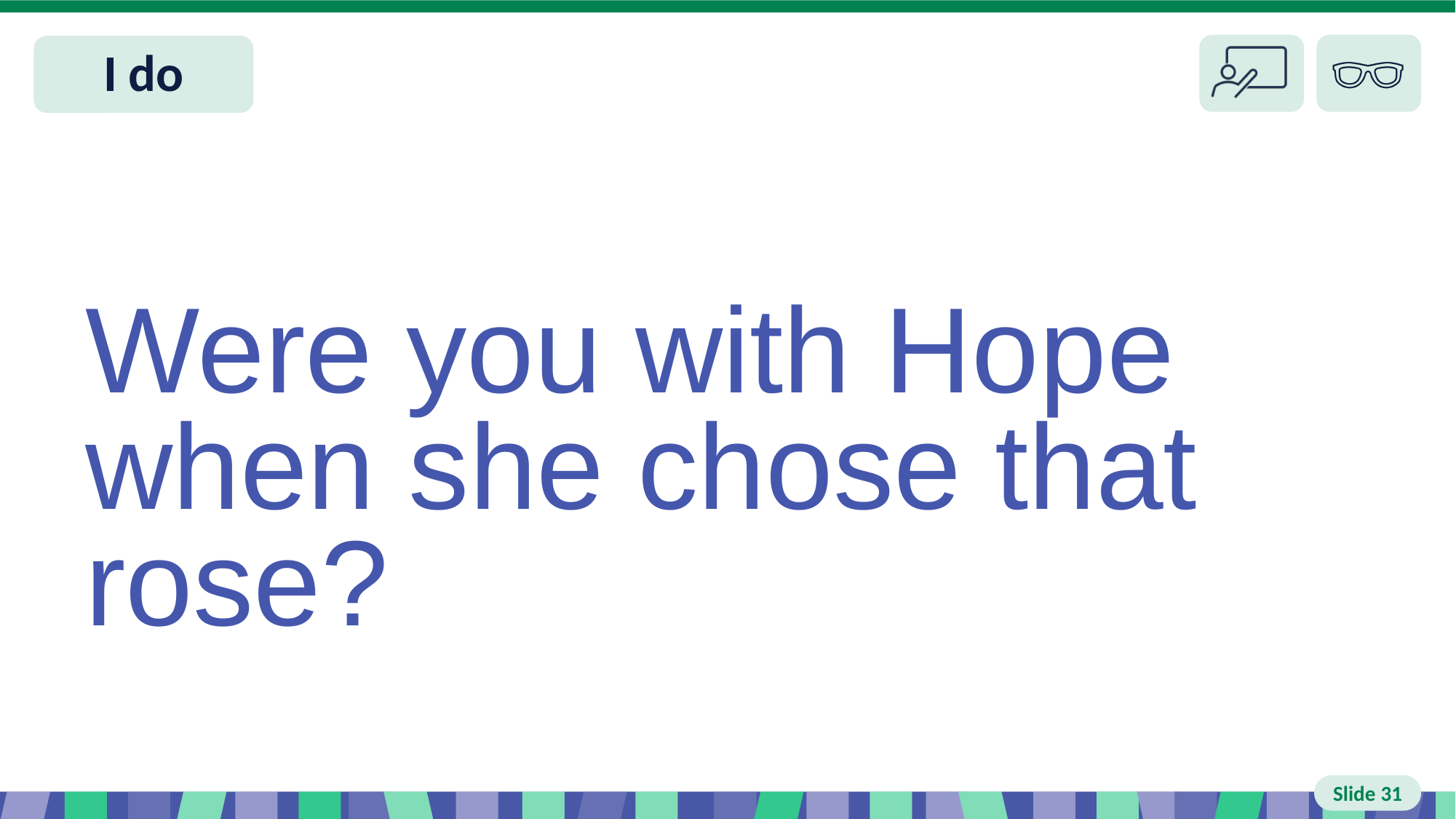

# Slide 31 I do
Were you with Hope when she chose that rose?